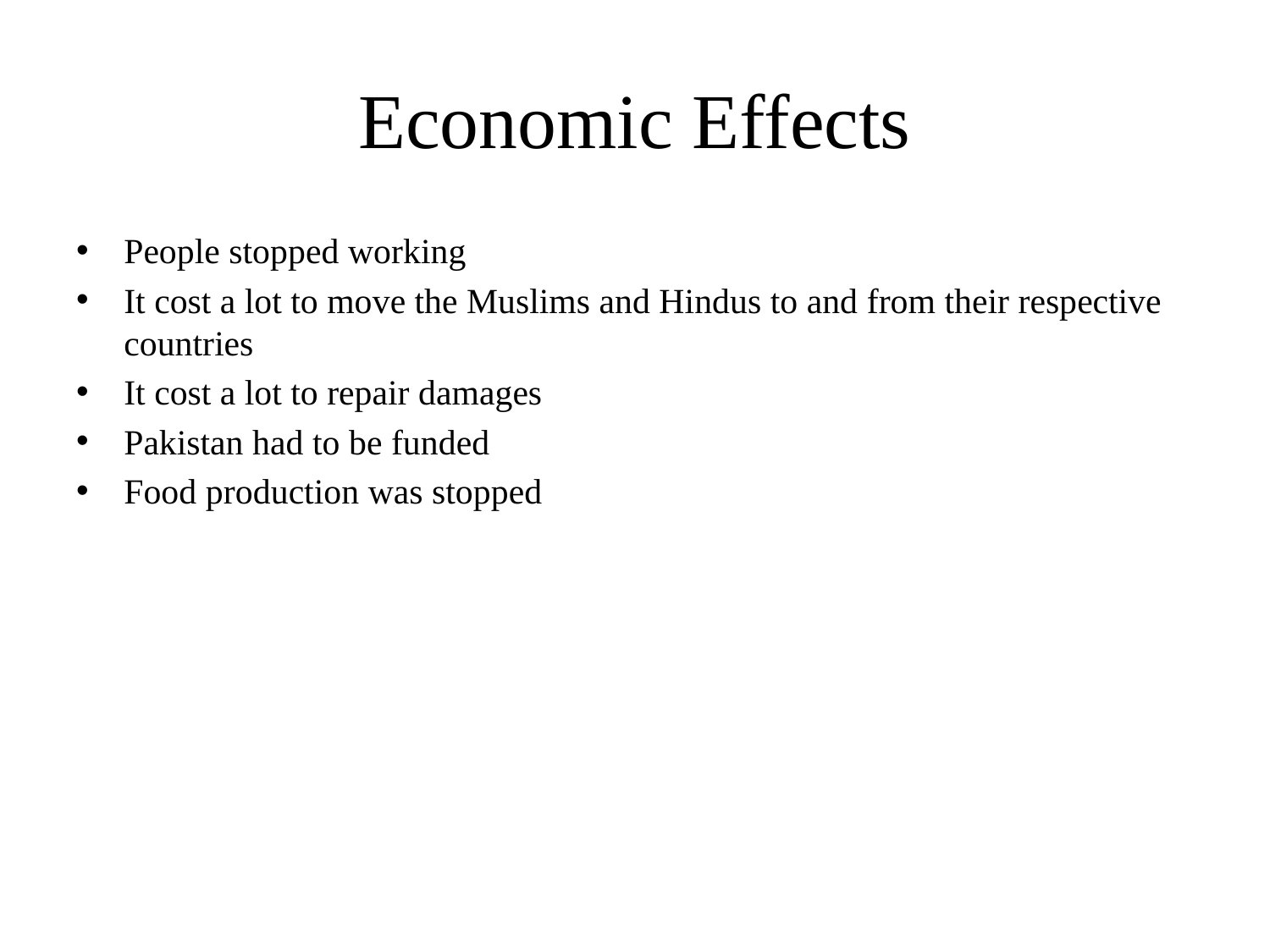

# Economic Effects
People stopped working
It cost a lot to move the Muslims and Hindus to and from their respective countries
It cost a lot to repair damages
Pakistan had to be funded
Food production was stopped